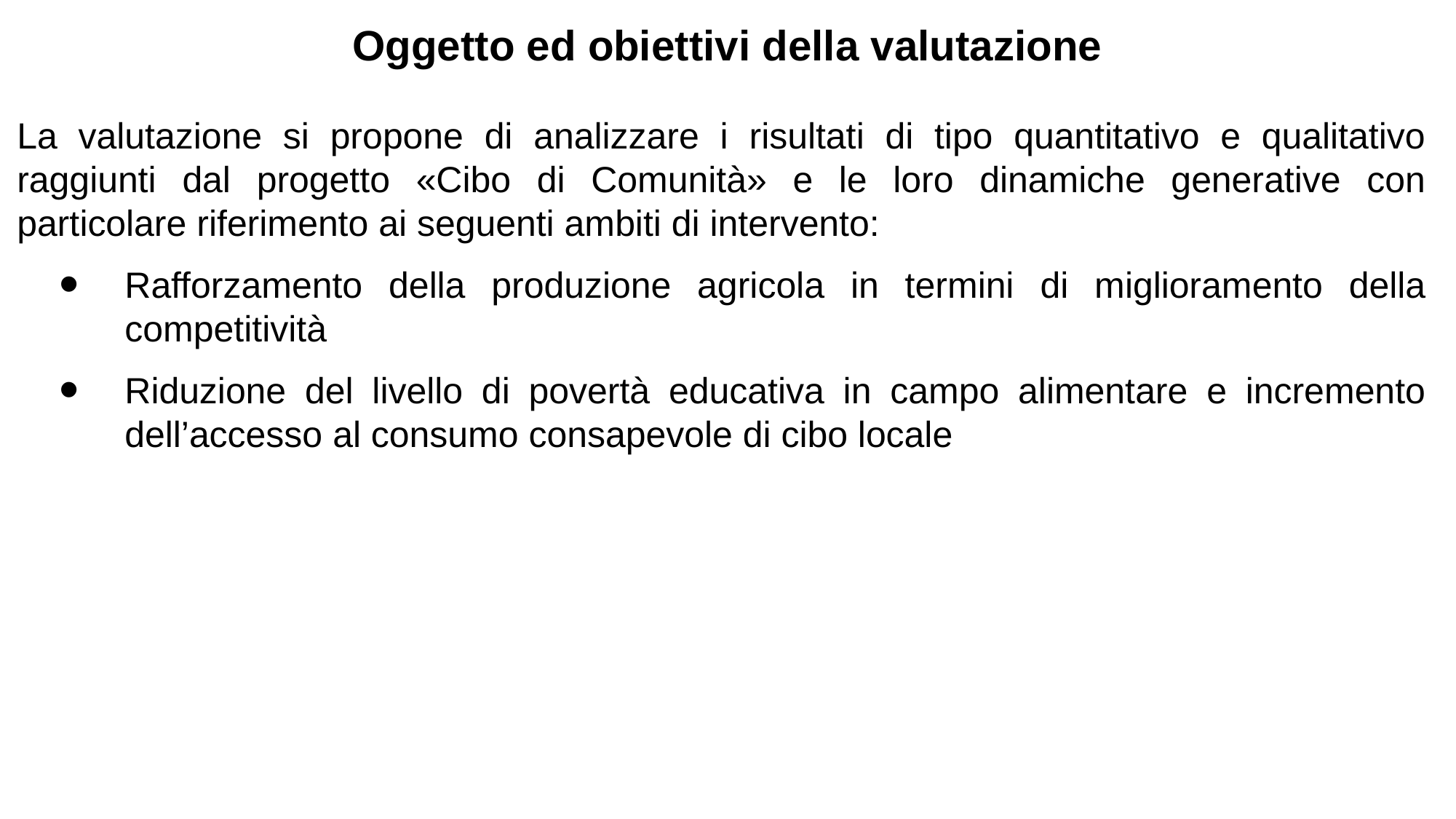

Oggetto ed obiettivi della valutazione
La valutazione si propone di analizzare i risultati di tipo quantitativo e qualitativo raggiunti dal progetto «Cibo di Comunità» e le loro dinamiche generative con particolare riferimento ai seguenti ambiti di intervento:
Rafforzamento della produzione agricola in termini di miglioramento della competitività
Riduzione del livello di povertà educativa in campo alimentare e incremento dell’accesso al consumo consapevole di cibo locale